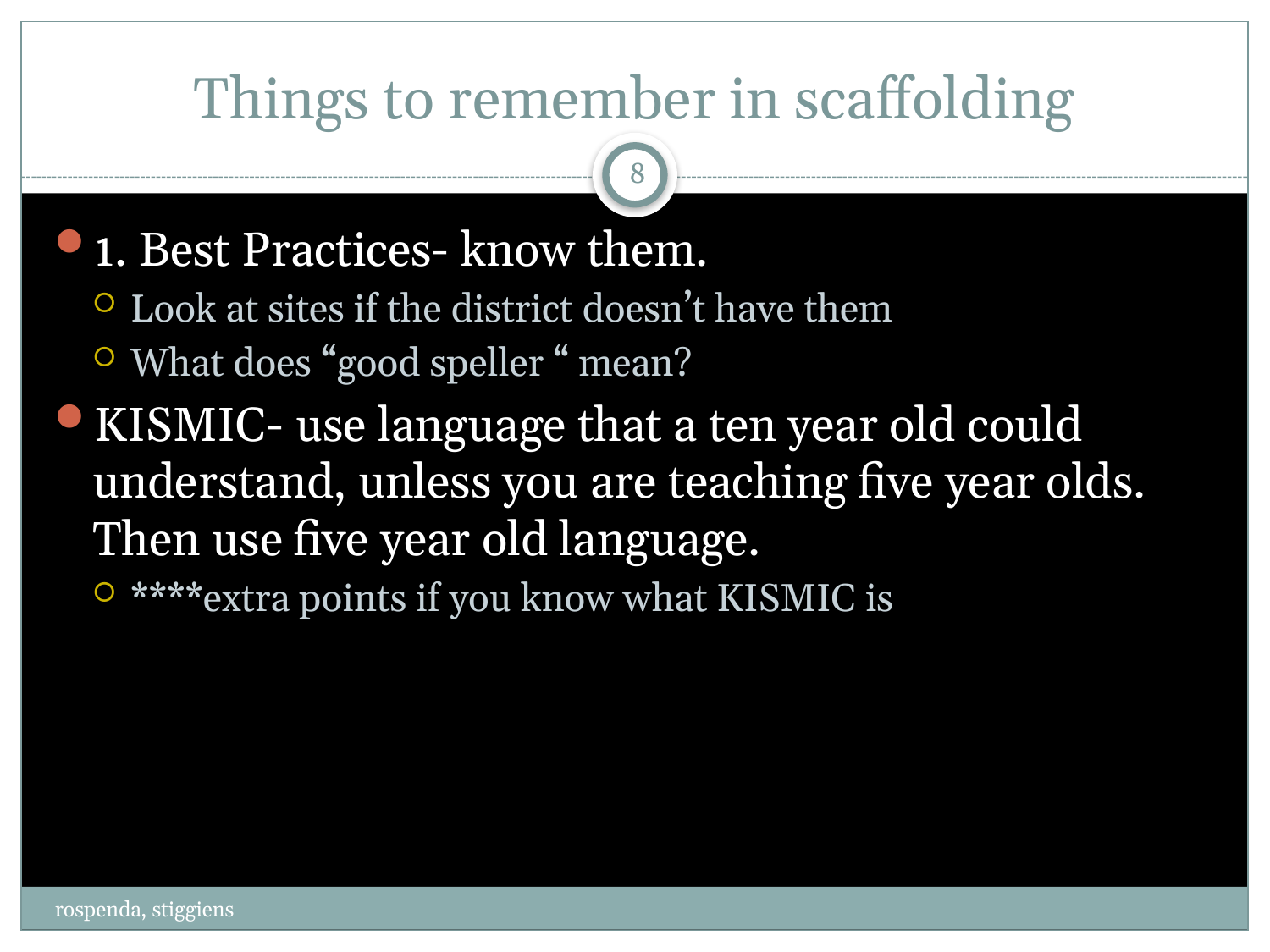

# Things to remember in scaffolding
8
1. Best Practices- know them.
Look at sites if the district doesn’t have them
What does “good speller “ mean?
KISMIC- use language that a ten year old could understand, unless you are teaching five year olds. Then use five year old language.
****extra points if you know what KISMIC is
rospenda, stiggiens